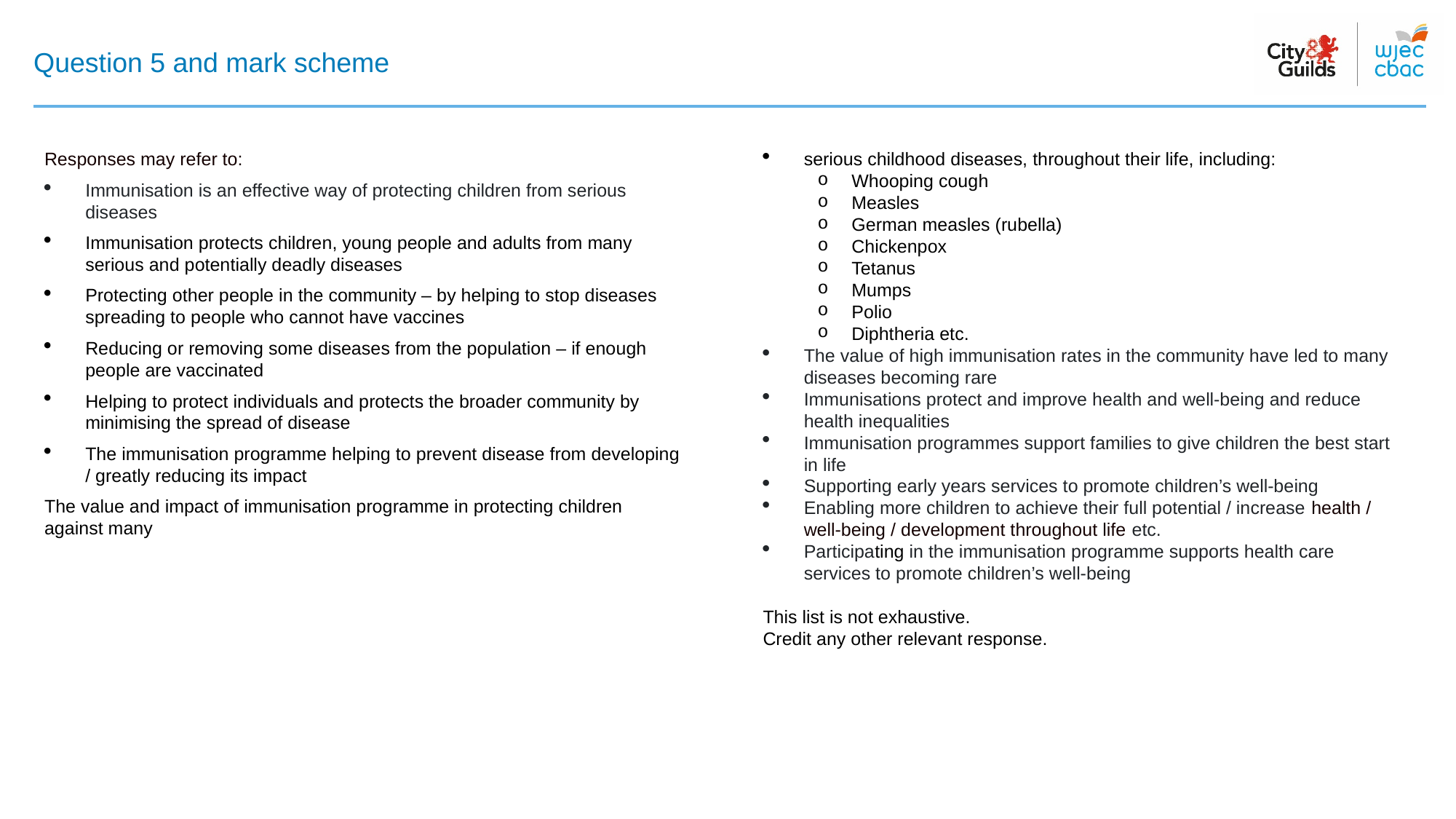

# Question 5 and mark scheme
Responses may refer to:
Immunisation is an effective way of protecting children from serious diseases
Immunisation protects children, young people and adults from many serious and potentially deadly diseases
Protecting other people in the community – by helping to stop diseases spreading to people who cannot have vaccines
Reducing or removing some diseases from the population – if enough people are vaccinated
Helping to protect individuals and protects the broader community by minimising the spread of disease
The immunisation programme helping to prevent disease from developing / greatly reducing its impact
The value and impact of immunisation programme in protecting children against many
serious childhood diseases, throughout their life, including:
Whooping cough
Measles
German measles (rubella)
Chickenpox
Tetanus
Mumps
Polio
Diphtheria etc.
The value of high immunisation rates in the community have led to many diseases becoming rare
Immunisations protect and improve health and well-being and reduce health inequalities
Immunisation programmes support families to give children the best start in life
Supporting early years services to promote children’s well-being
Enabling more children to achieve their full potential / increase health / well-being / development throughout life etc.
Participating in the immunisation programme supports health care services to promote children’s well-being

This list is not exhaustive.
Credit any other relevant response.